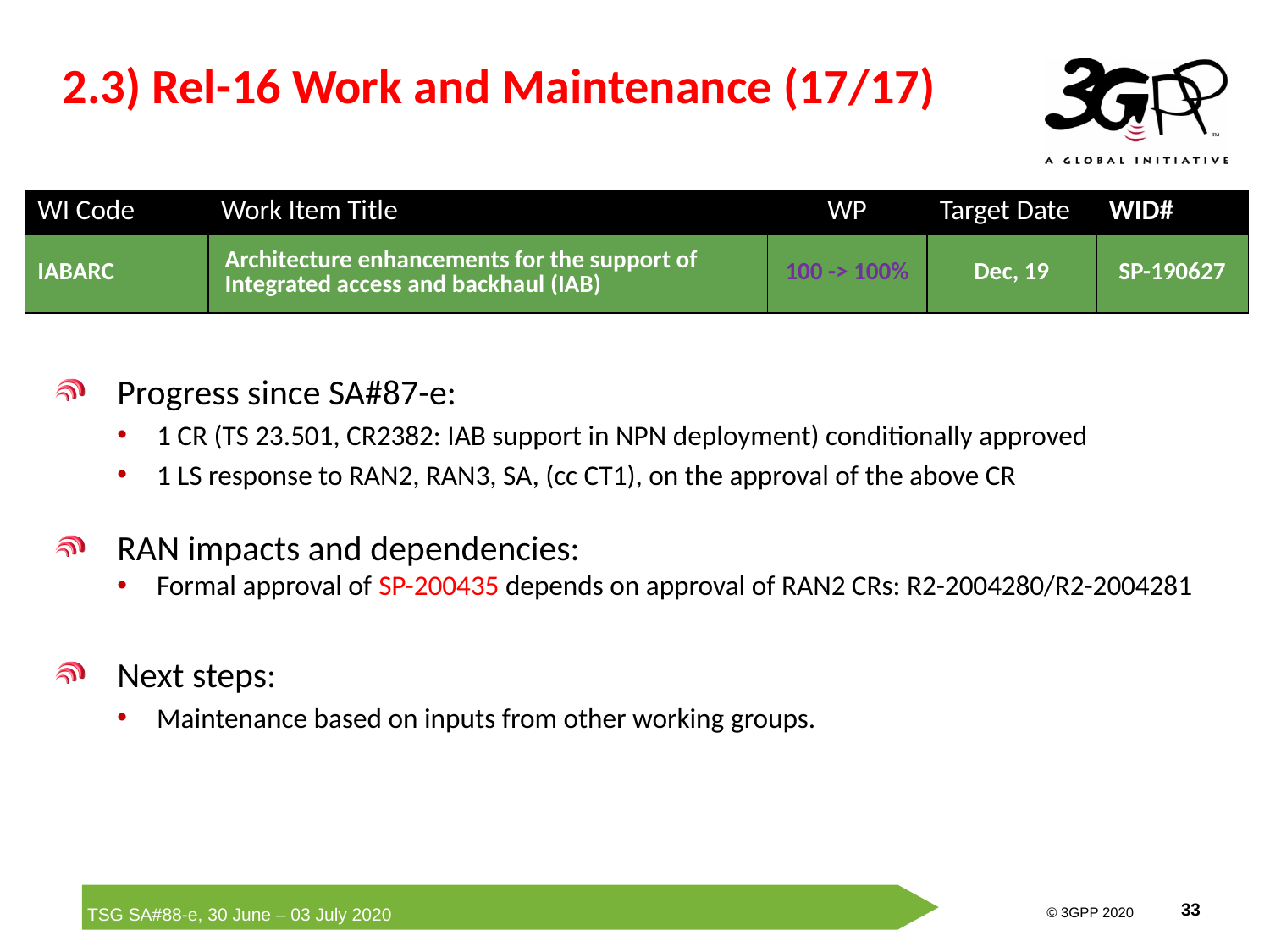

# 2.3) Rel-16 Work and Maintenance (17/17)
| WI Code | Work Item Title | WP | Target Date | WID# |
| --- | --- | --- | --- | --- |
| IABARC | Architecture enhancements for the support of Integrated access and backhaul (IAB) | 100 -> 100% | Dec, 19 | SP-190627 |
Progress since SA#87-e:
1 CR (TS 23.501, CR2382: IAB support in NPN deployment) conditionally approved
1 LS response to RAN2, RAN3, SA, (cc CT1), on the approval of the above CR

RAN impacts and dependencies:
Formal approval of SP-200435 depends on approval of RAN2 CRs: R2-2004280/R2-2004281

Next steps:
Maintenance based on inputs from other working groups.